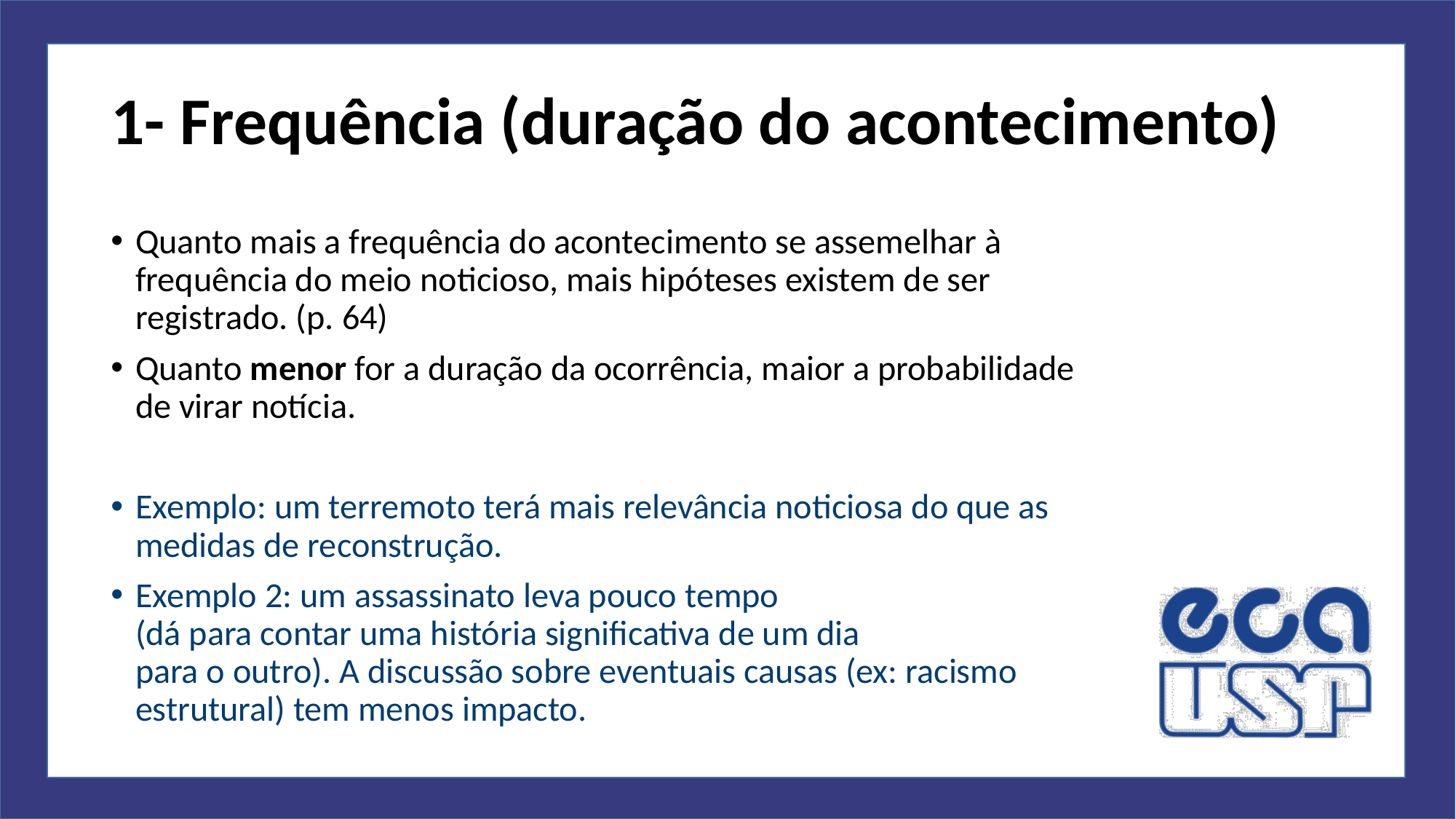

# 1- Frequência (duração do acontecimento)
Quanto mais a frequência do acontecimento se assemelhar à frequência do meio noticioso, mais hipóteses existem de ser registrado. (p. 64)
Quanto menor for a duração da ocorrência, maior a probabilidade de virar notícia.

Exemplo: um terremoto terá mais relevância noticiosa do que as medidas de reconstrução.
Exemplo 2: um assassinato leva pouco tempo
(dá para contar uma história significativa de um dia
para o outro). A discussão sobre eventuais causas (ex: racismo estrutural) tem menos impacto.